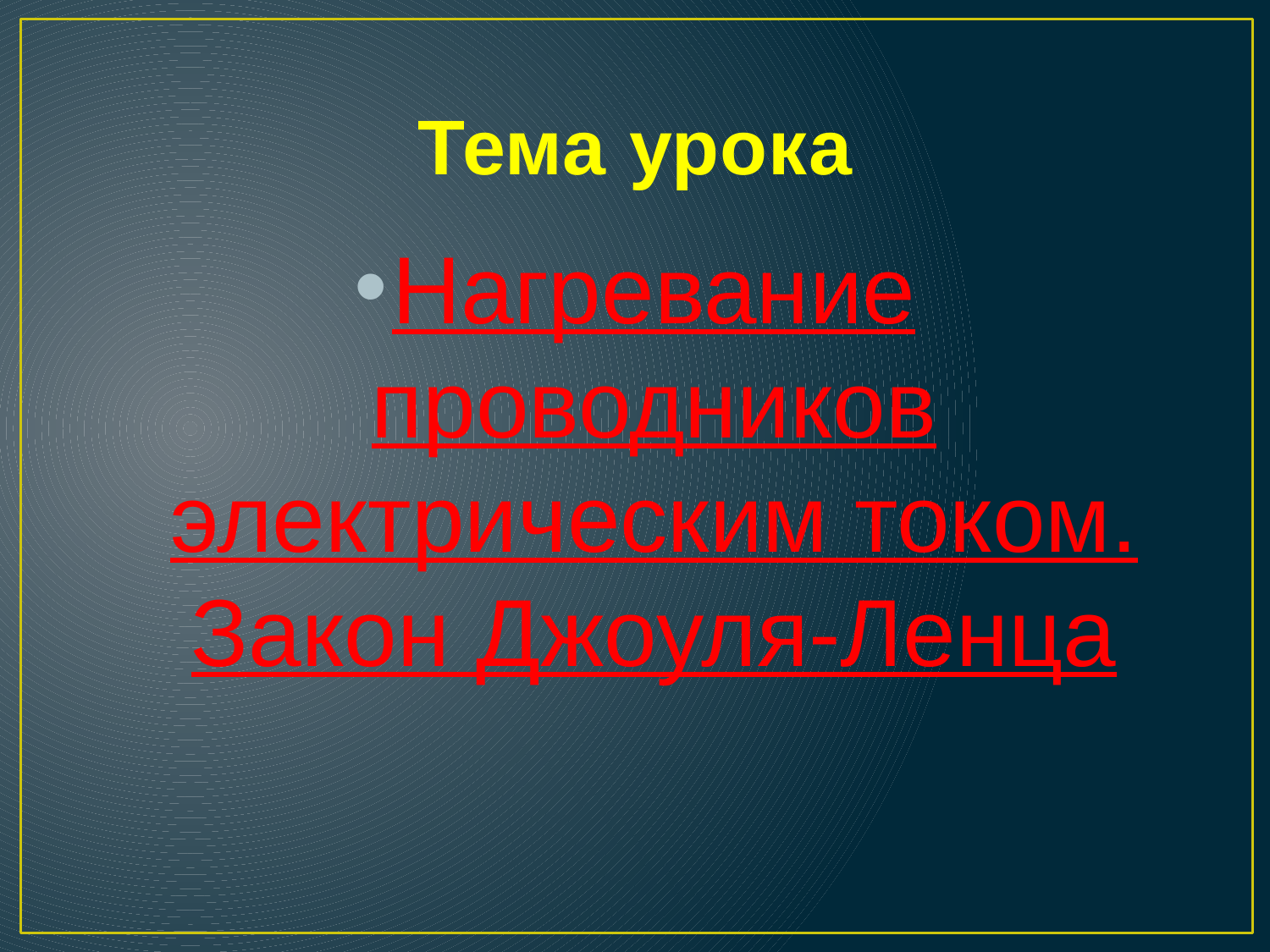

# Тема урока
Нагревание проводников электрическим током. Закон Джоуля-Ленца